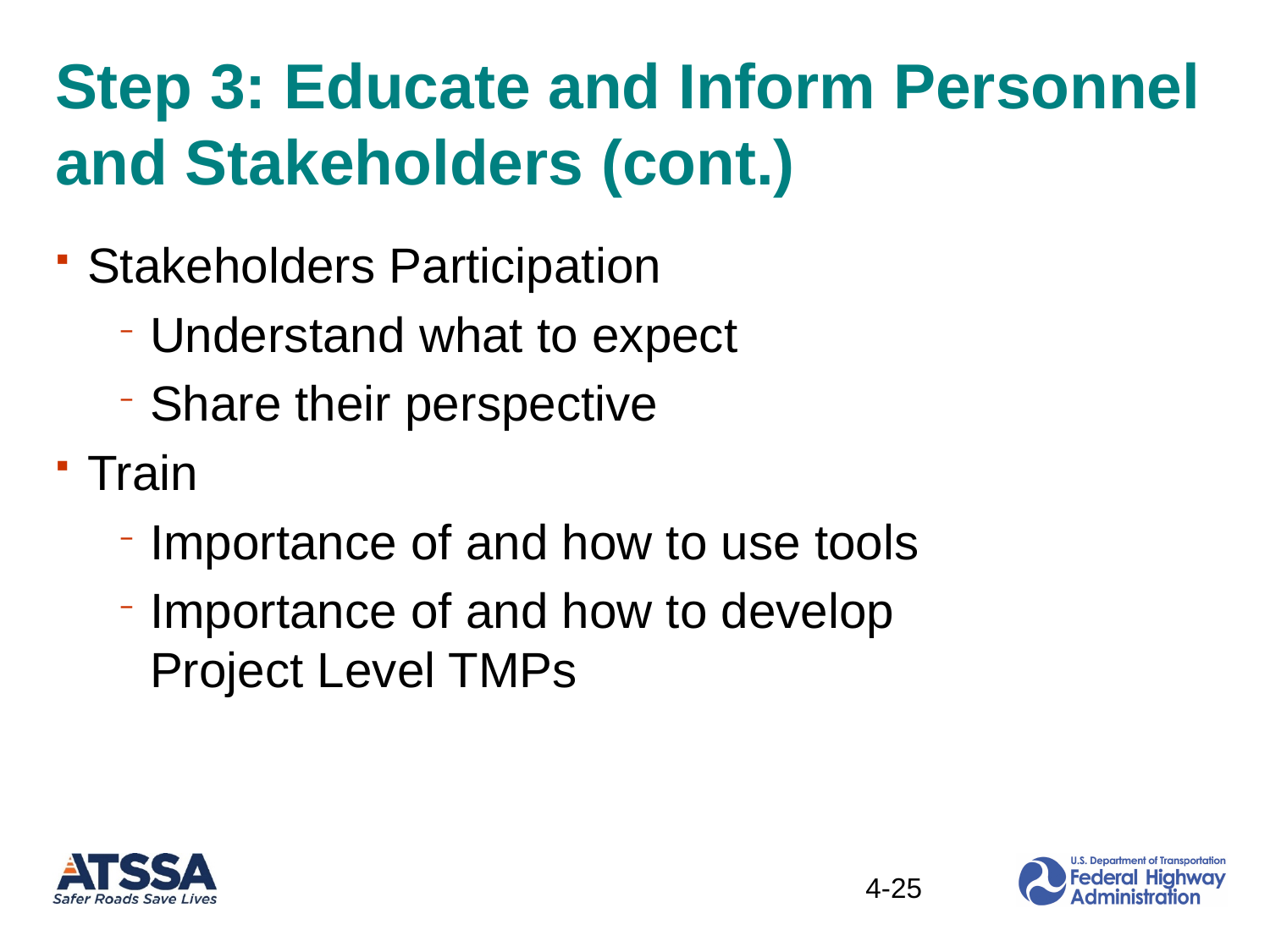

# Step 3: Educate and Inform Personnel and Stakeholders (cont.)
Stakeholders Participation
Understand what to expect
Share their perspective
Train
Importance of and how to use tools
Importance of and how to develop Project Level TMPs